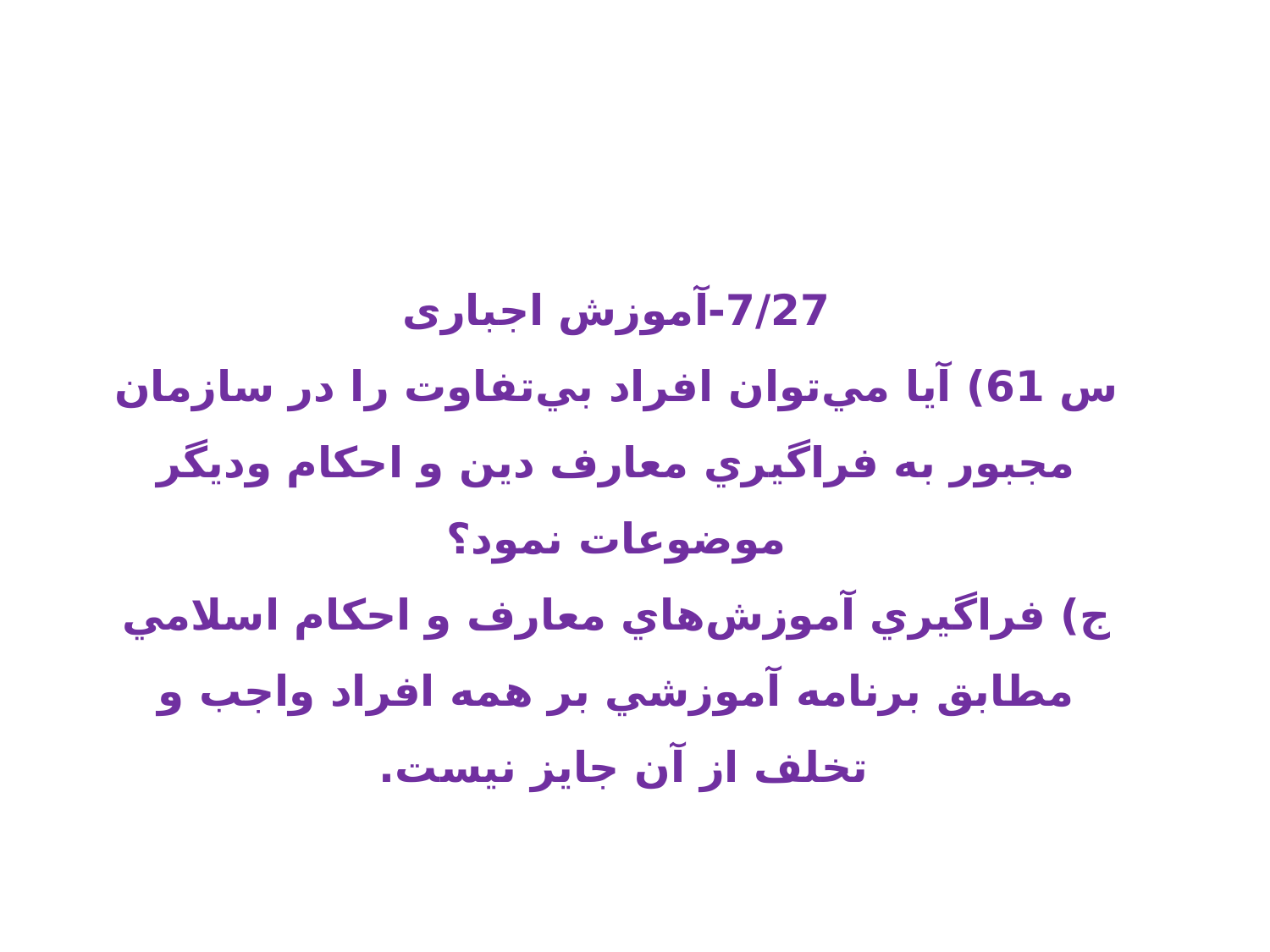

7/27-آموزش اجباری
س 61) آيا مي‌توان افراد بي‌تفاوت را در سازمان مجبور به فراگيري معارف دين و احكام ودیگر موضوعات نمود؟
ج) فراگيري آموزش‌هاي معارف و احكام اسلامي مطابق برنامه آموزشي بر همه افراد واجب و تخلف از آن جايز نيست.